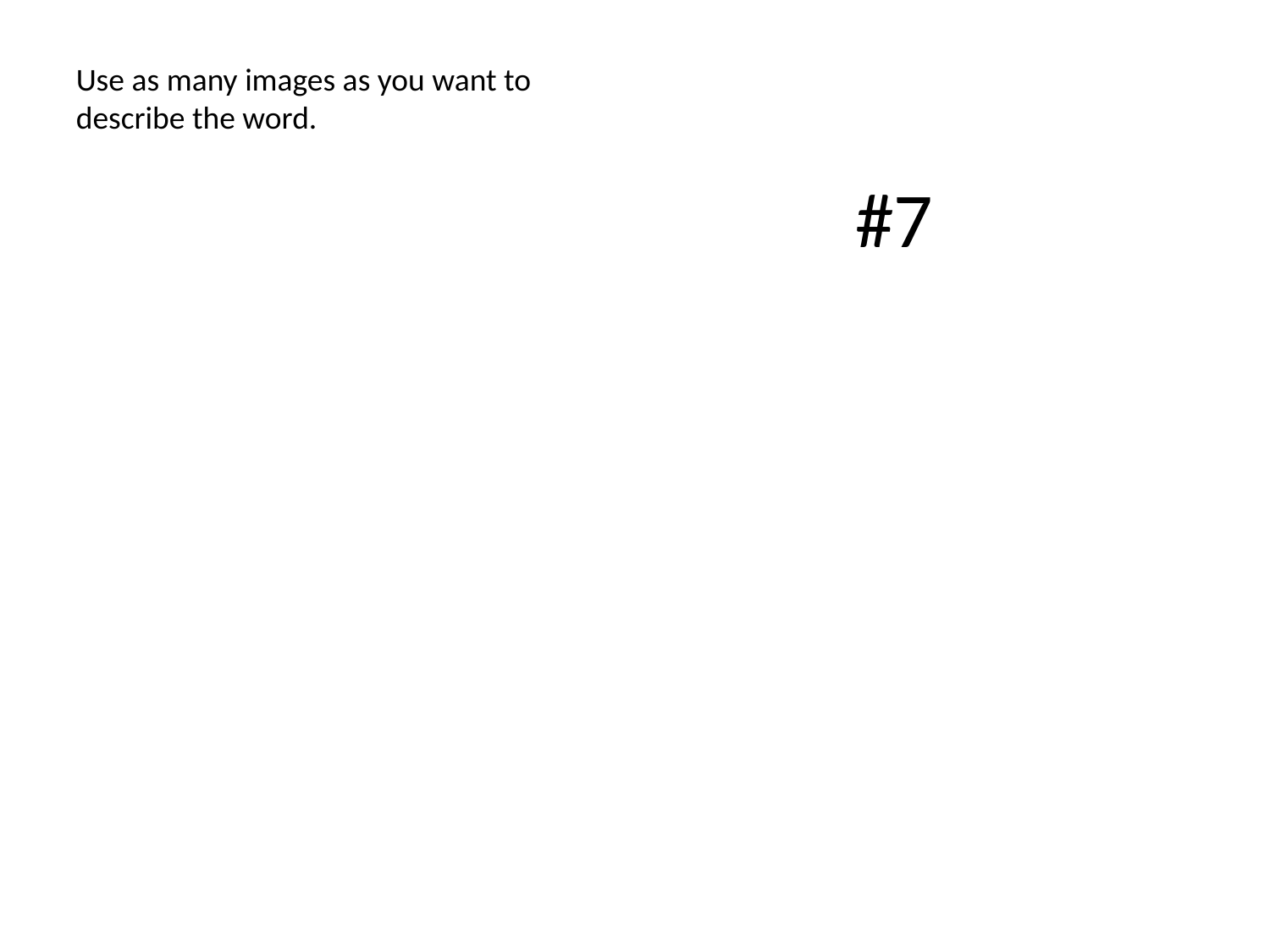

Use as many images as you want to describe the word.
# #7